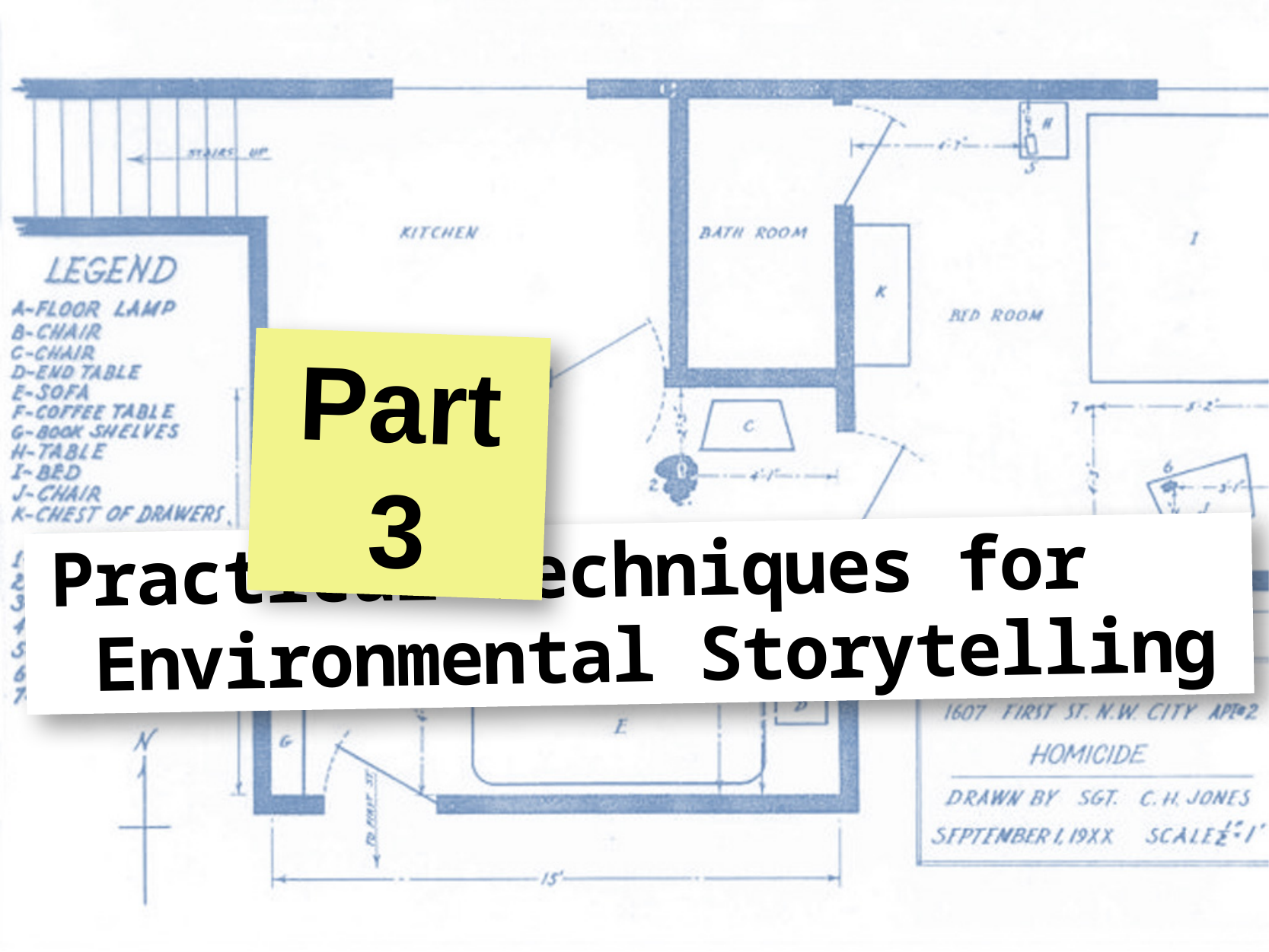

Part 3
Practical Techniques for Environmental Storytelling